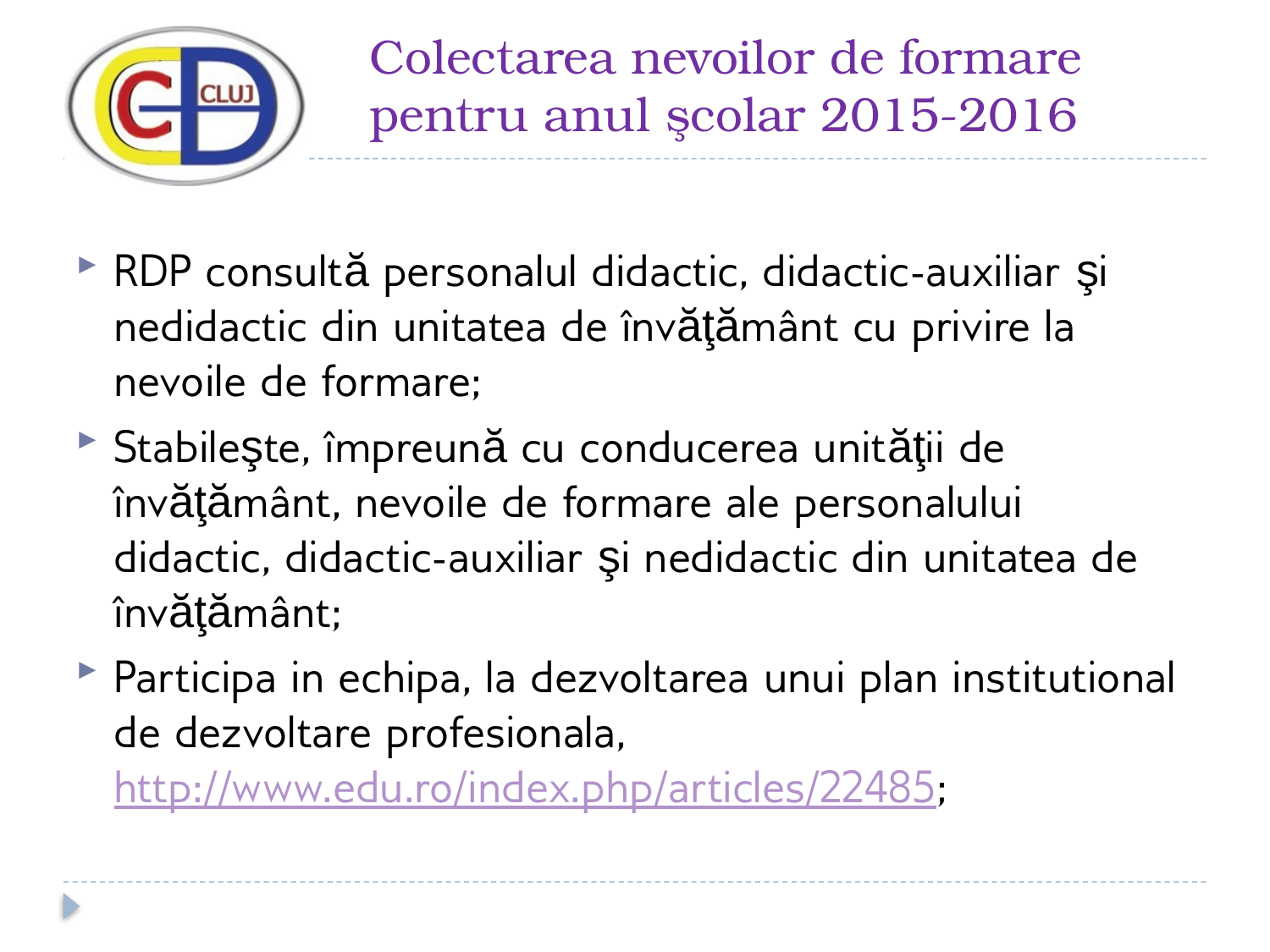

#
Colectarea nevoilor de formare pentru anul şcolar 2015-2016

RDP consultă personalul didactic, didactic-auxiliar şi nedidactic din unitatea de învăţământ cu privire la nevoile de formare;
Stabileşte, împreună cu conducerea unităţii de învăţământ, nevoile de formare ale personalului didactic, didactic-auxiliar şi nedidactic din unitatea de învăţământ;
Participa in echipa, la dezvoltarea unui plan institutional de dezvoltare profesionala, http://www.edu.ro/index.php/articles/22485;